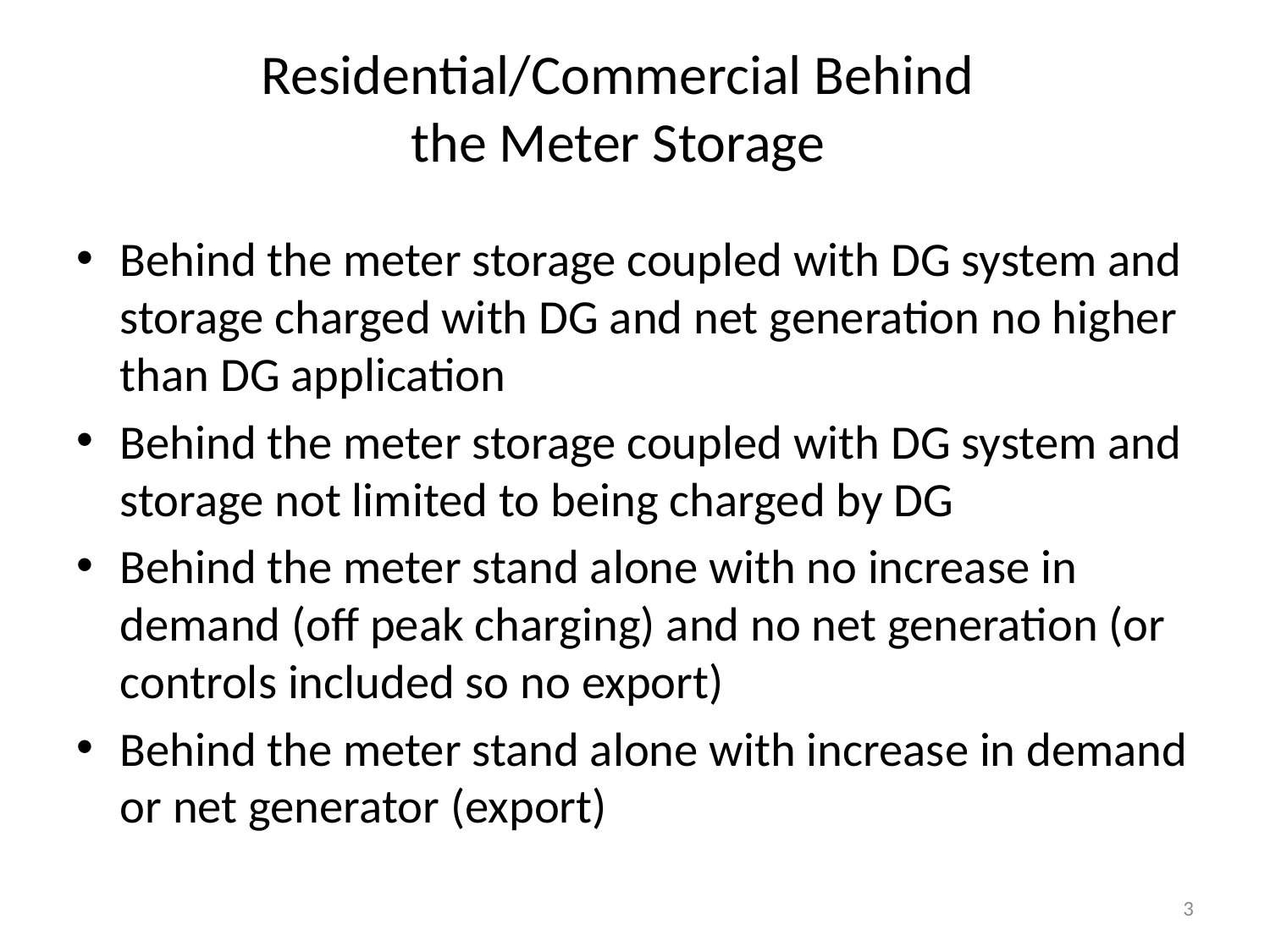

# Residential/Commercial Behind the Meter Storage
Behind the meter storage coupled with DG system and storage charged with DG and net generation no higher than DG application
Behind the meter storage coupled with DG system and storage not limited to being charged by DG
Behind the meter stand alone with no increase in demand (off peak charging) and no net generation (or controls included so no export)
Behind the meter stand alone with increase in demand or net generator (export)

3